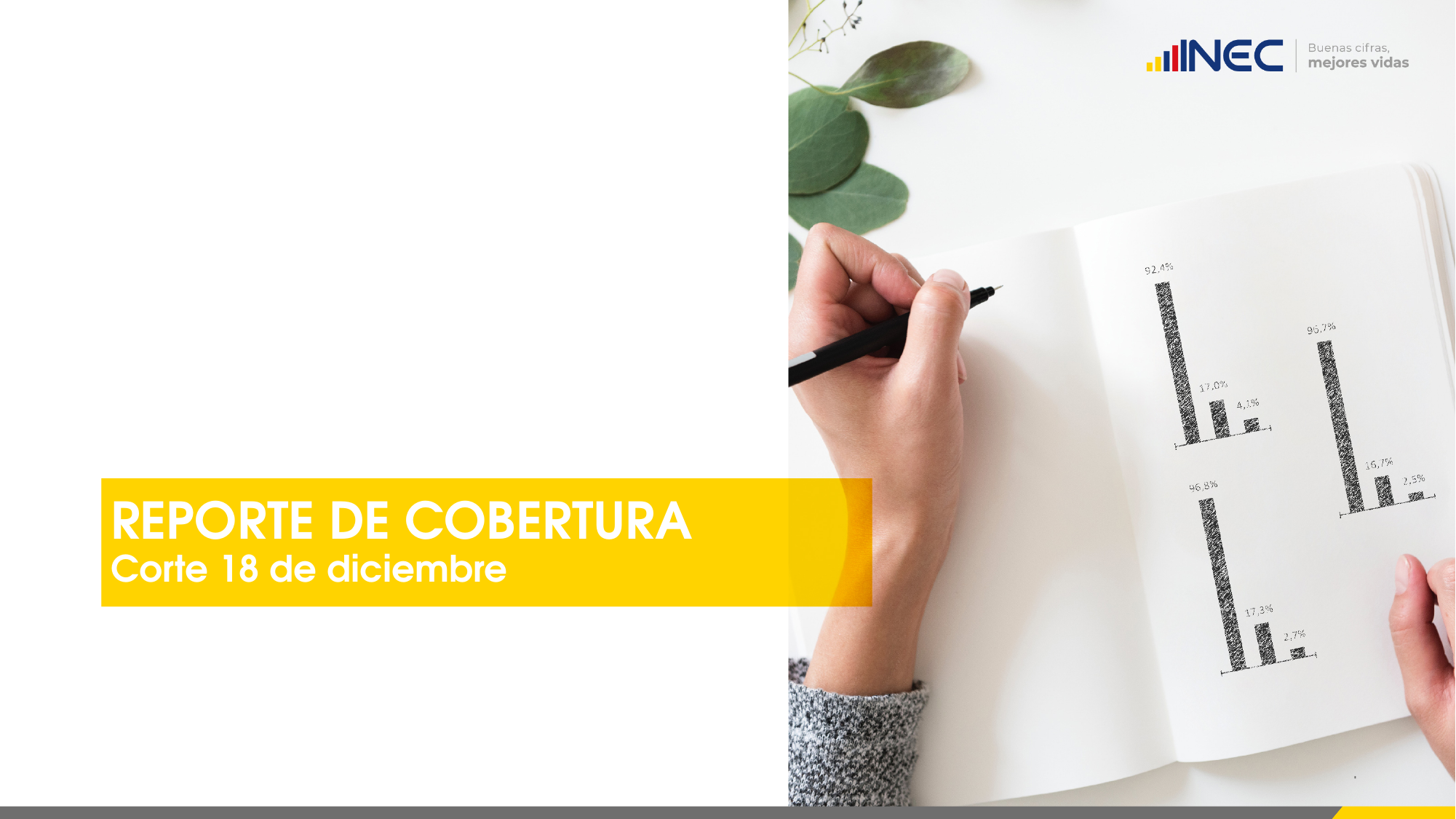

# REPORTE DE COBERTURA Corte 18 de diciembre